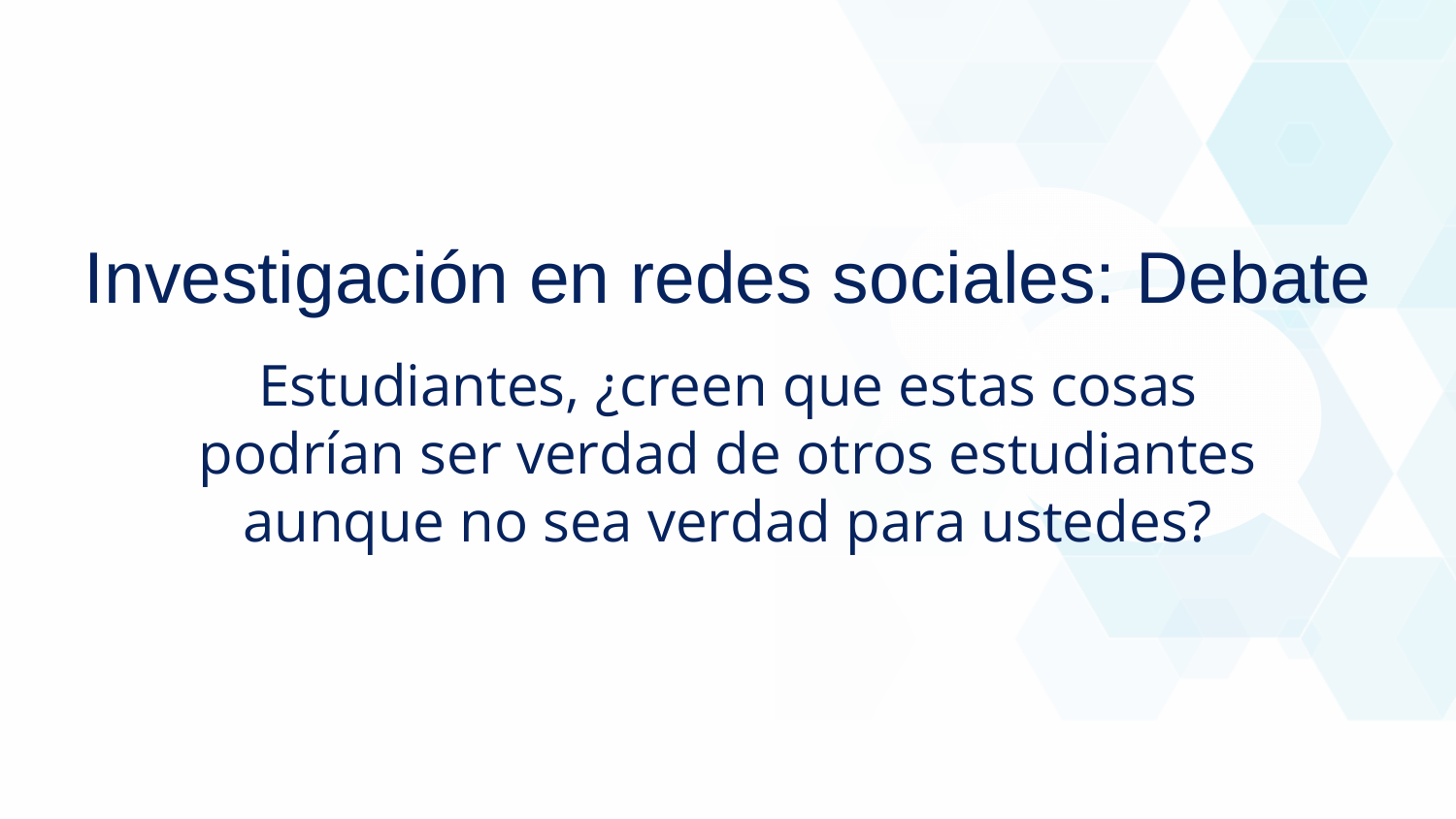

Investigación en redes sociales: Debate
Estudiantes, ¿creen que estas cosas podrían ser verdad de otros estudiantes aunque no sea verdad para ustedes?